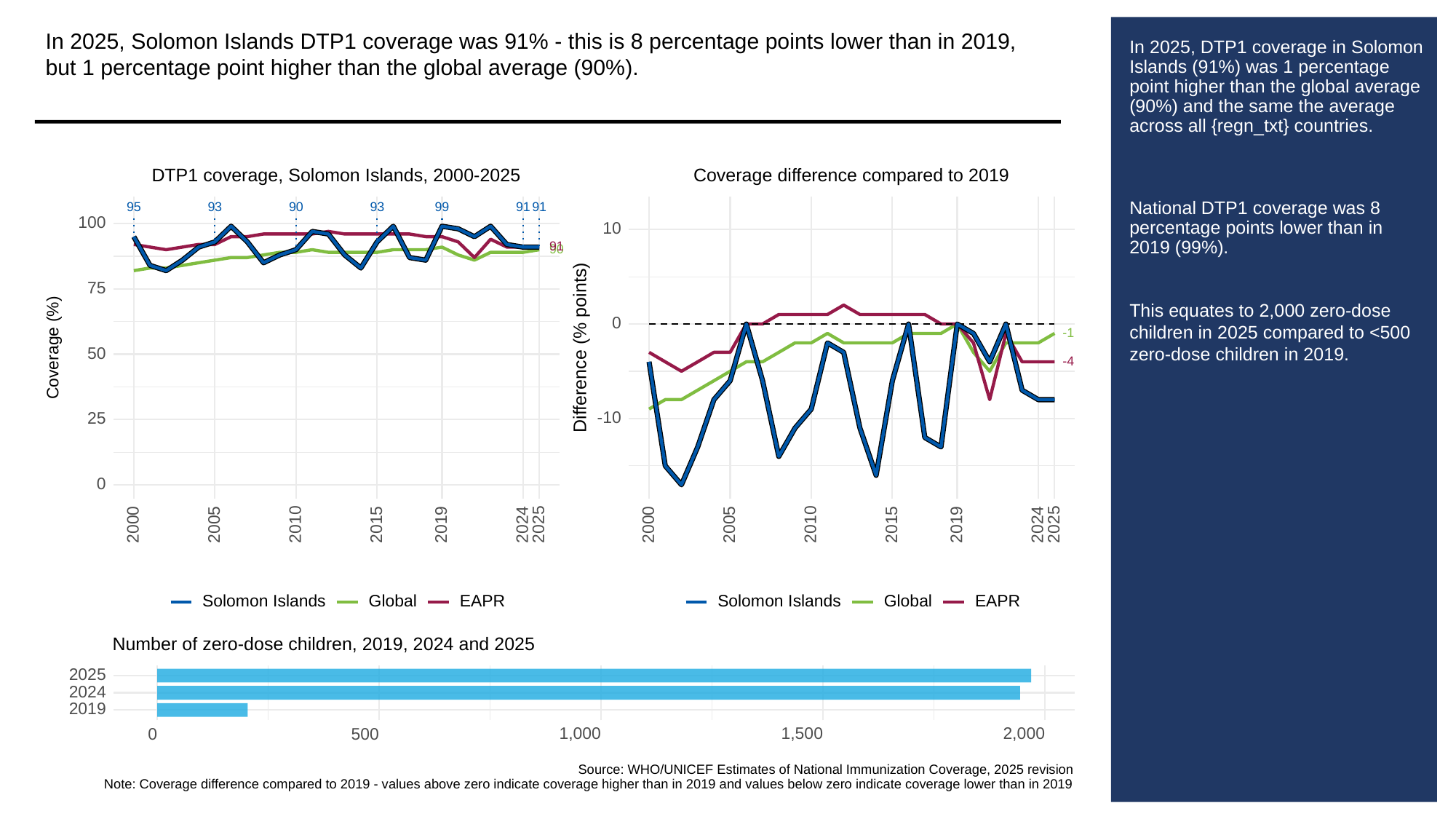

In 2025, Solomon Islands DTP1 coverage was 91% - this is 8 percentage points lower than in 2019, but 1 percentage point higher than the global average (90%).
# In 2025, DTP1 coverage in Solomon Islands (91%) was 1 percentage point higher than the global average (90%) and the same the average across all {regn_txt} countries.

National DTP1 coverage was 8 percentage points lower than in 2019 (99%).

This equates to 2,000 zero-dose children in 2025 compared to <500 zero-dose children in 2019.

DTP1 coverage, Solomon Islands, 2000-2025
Coverage difference compared to 2019

93
93
95
90
99
91
91
100

10

91
90

75

0

-1
Difference (% points)
Coverage (%)
50

-4

-10
25

0

2000
2005
2010
2015
2019
2024
2025
2000
2005
2010
2015
2019
2024
2025
Solomon Islands
Global
Solomon Islands
Global
EAPR
EAPR

Number of zero-dose children, 2019, 2024 and 2025

2025

2024

2019

1,000
1,500
2,000
0
500
Source: WHO/UNICEF Estimates of National Immunization Coverage, 2025 revision
Note: Coverage difference compared to 2019 - values above zero indicate coverage higher than in 2019 and values below zero indicate coverage lower than in 2019